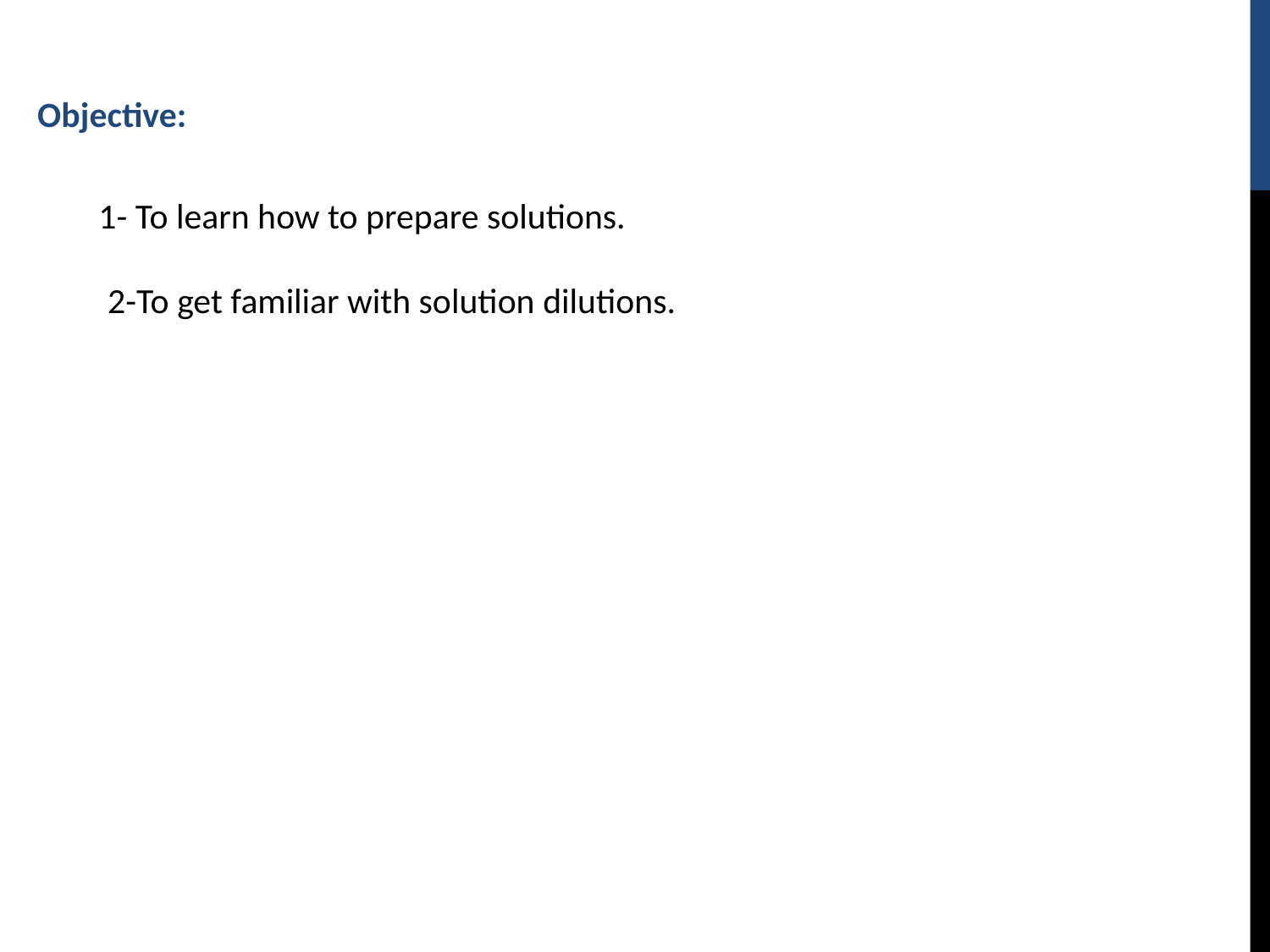

Objective:

1- To learn how to prepare solutions.

         2-To get familiar with solution dilutions.